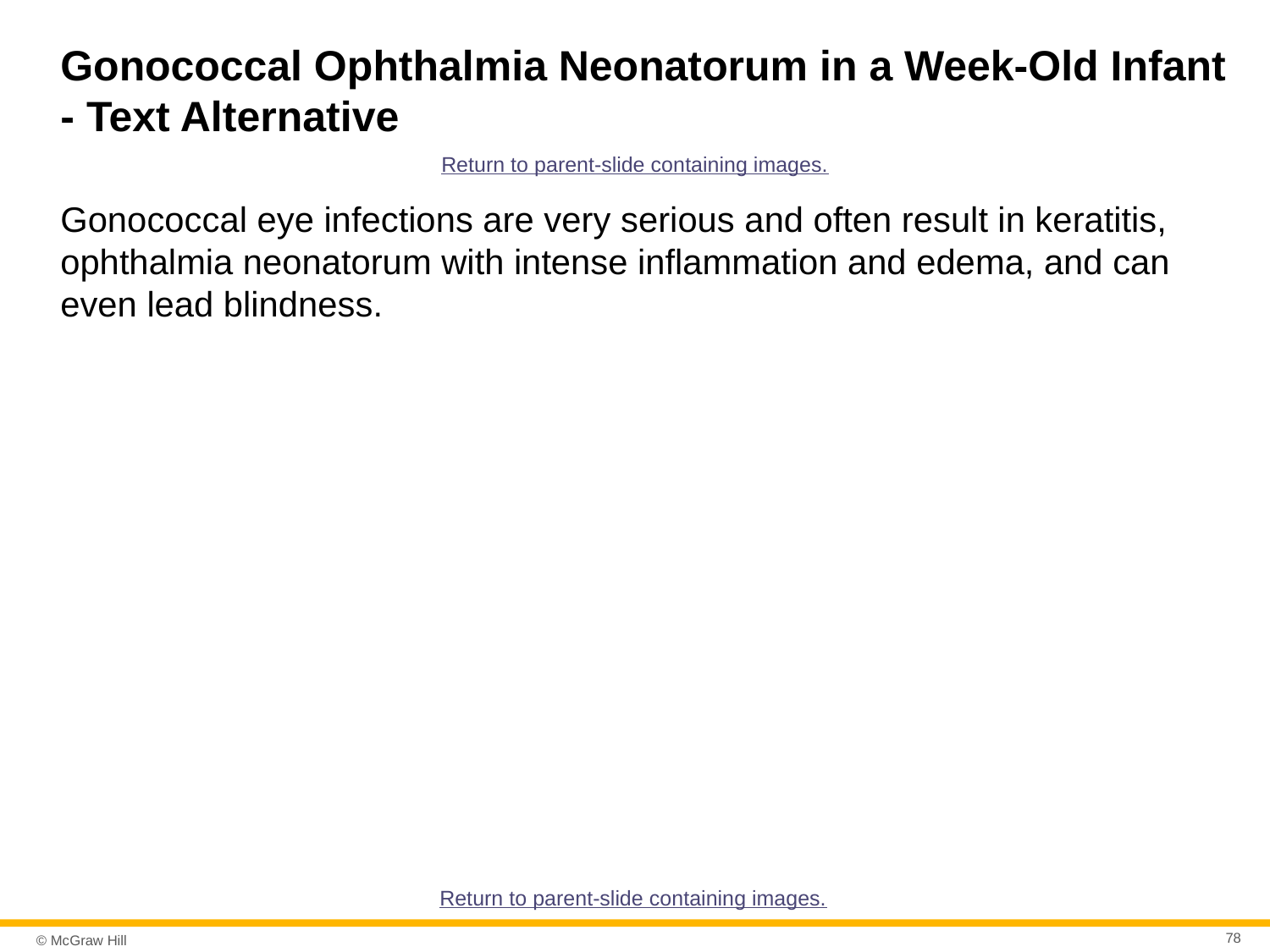

# Gonococcal Ophthalmia Neonatorum in a Week-Old Infant - Text Alternative
Return to parent-slide containing images.
Gonococcal eye infections are very serious and often result in keratitis, ophthalmia neonatorum with intense inflammation and edema, and can even lead blindness.
Return to parent-slide containing images.